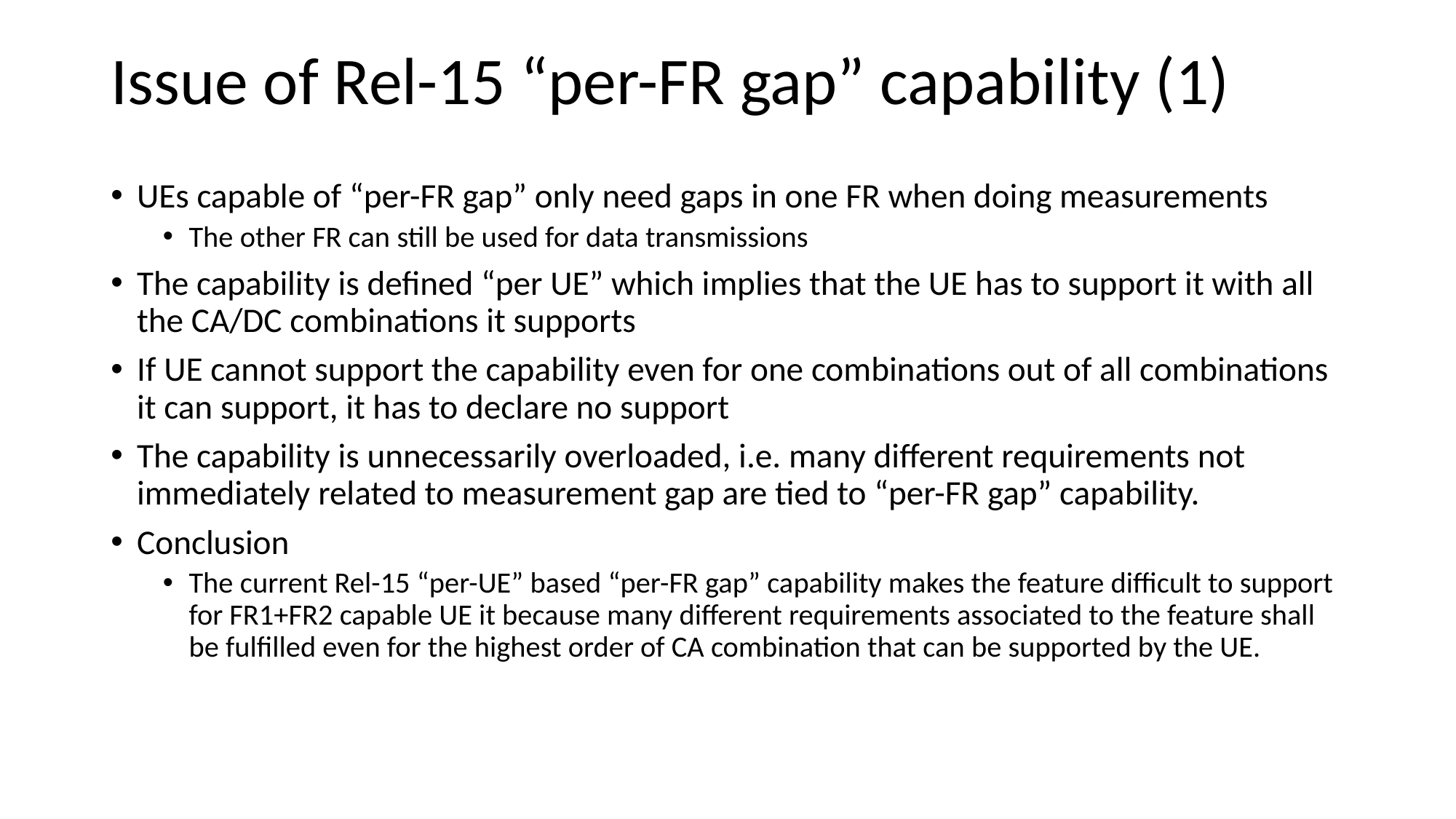

# Issue of Rel-15 “per-FR gap” capability (1)
UEs capable of “per-FR gap” only need gaps in one FR when doing measurements
The other FR can still be used for data transmissions
The capability is defined “per UE” which implies that the UE has to support it with all the CA/DC combinations it supports
If UE cannot support the capability even for one combinations out of all combinations it can support, it has to declare no support
The capability is unnecessarily overloaded, i.e. many different requirements not immediately related to measurement gap are tied to “per-FR gap” capability.
Conclusion
The current Rel-15 “per-UE” based “per-FR gap” capability makes the feature difficult to support for FR1+FR2 capable UE it because many different requirements associated to the feature shall be fulfilled even for the highest order of CA combination that can be supported by the UE.